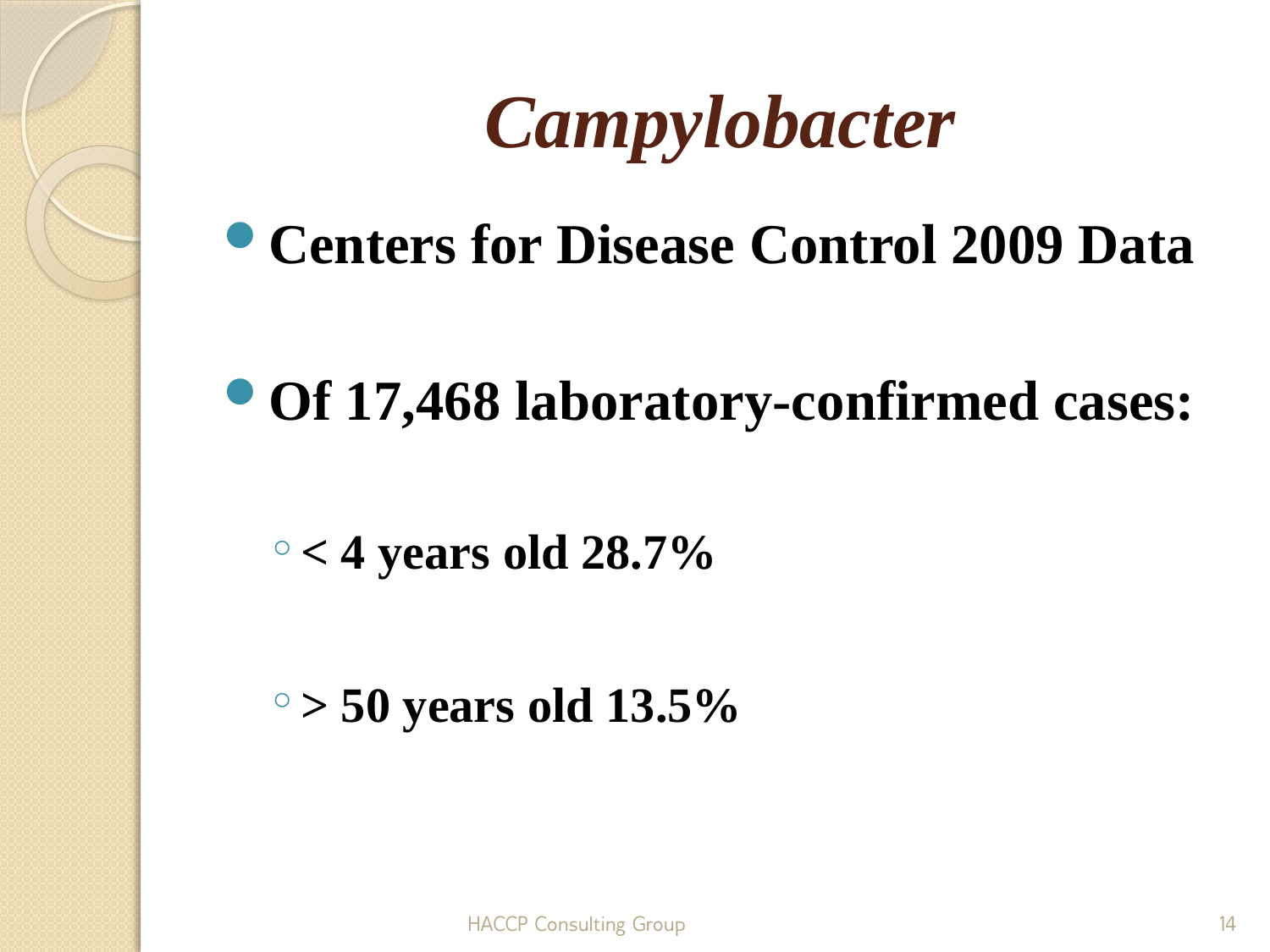

# Campylobacter
Centers for Disease Control 2009 Data

Of 17,468 laboratory-confirmed cases:

< 4 years old 28.7%

> 50 years old 13.5%
HACCP Consulting Group
14